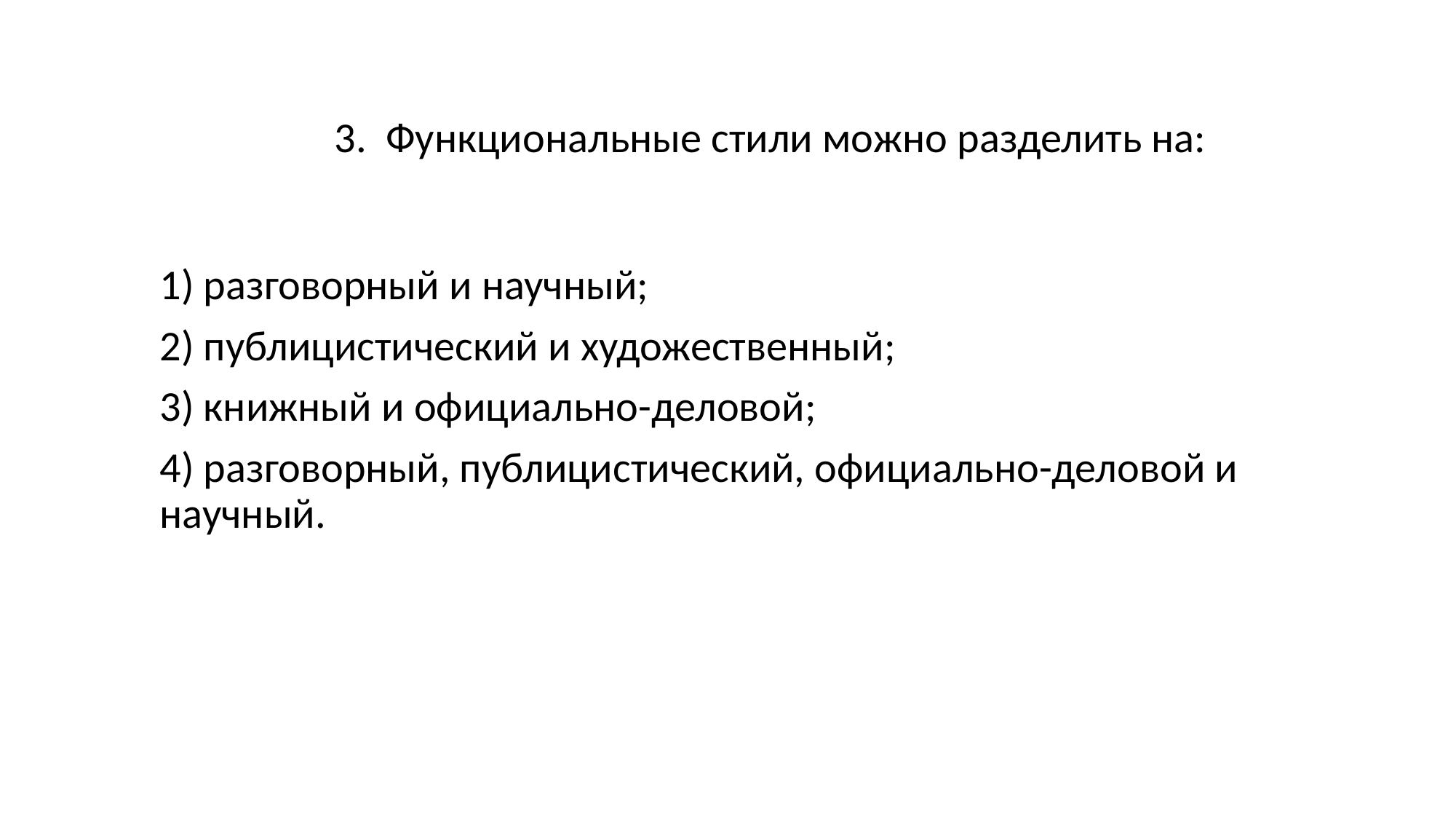

# 3.  Функциональные стили можно разделить на:
1) разговорный и научный;
2) публицистический и художественный;
3) книжный и официально-деловой;
4) разговорный, публицистический, официально-деловой и научный.